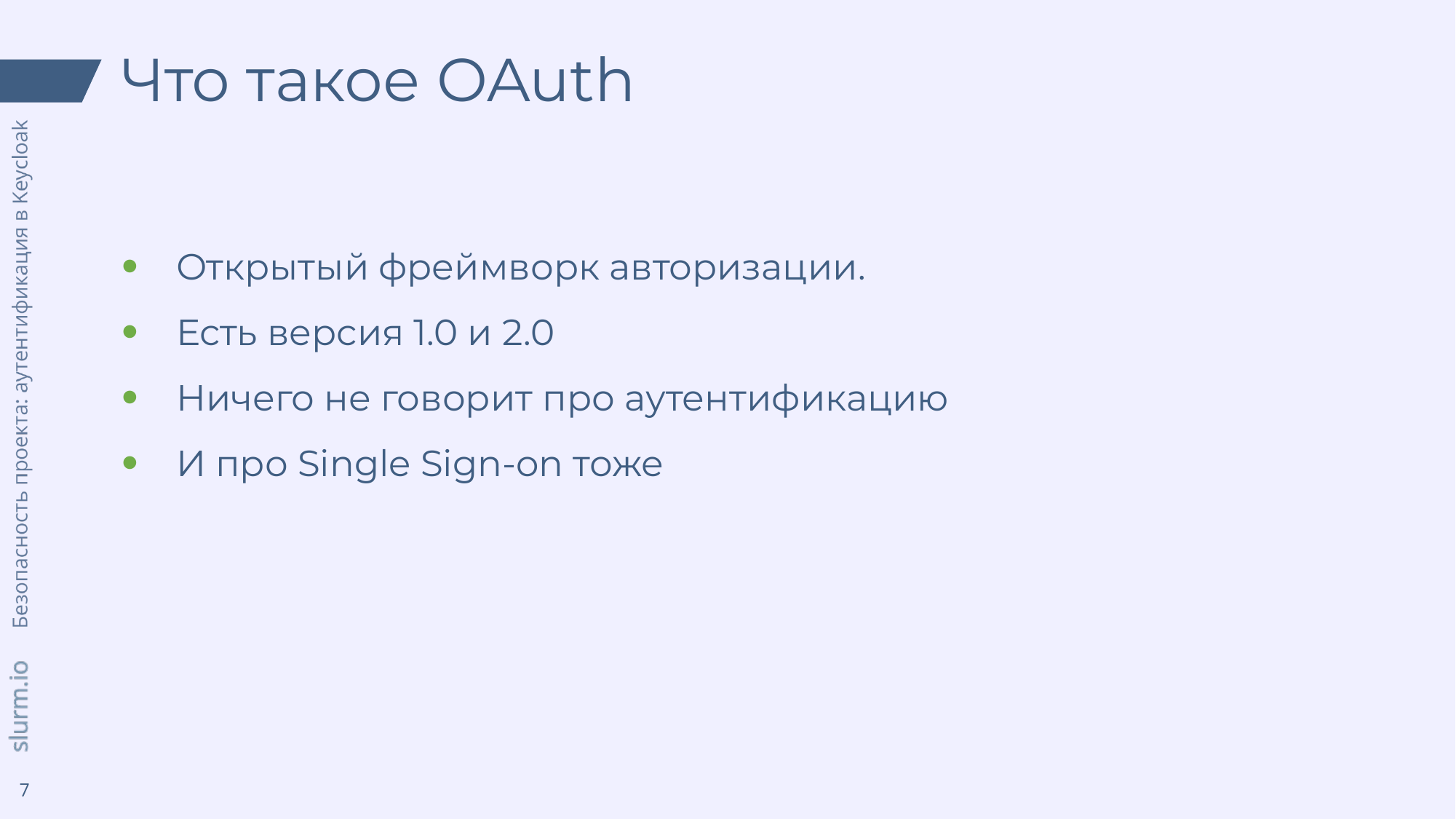

# Что такое OAuth
Открытый фреймворк авторизации.
Есть версия 1.0 и 2.0
Ничего не говорит про аутентификацию
И про Single Sign-on тоже